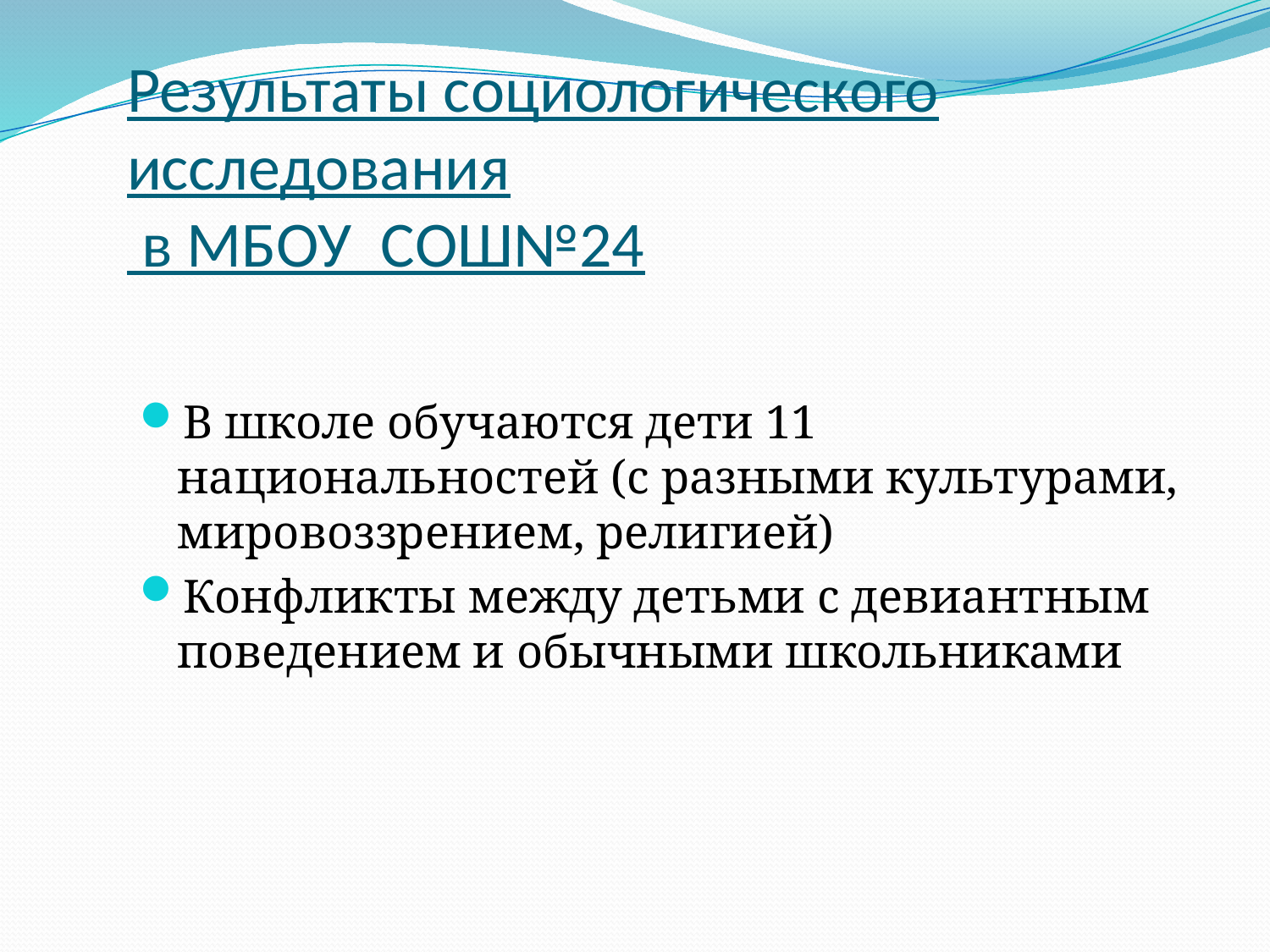

# Результаты социологического исследования в МБОУ  СОШ№24
В школе обучаются дети 11 национальностей (с разными культурами, мировоззрением, религией)
Конфликты между детьми с девиантным поведением и обычными школьниками